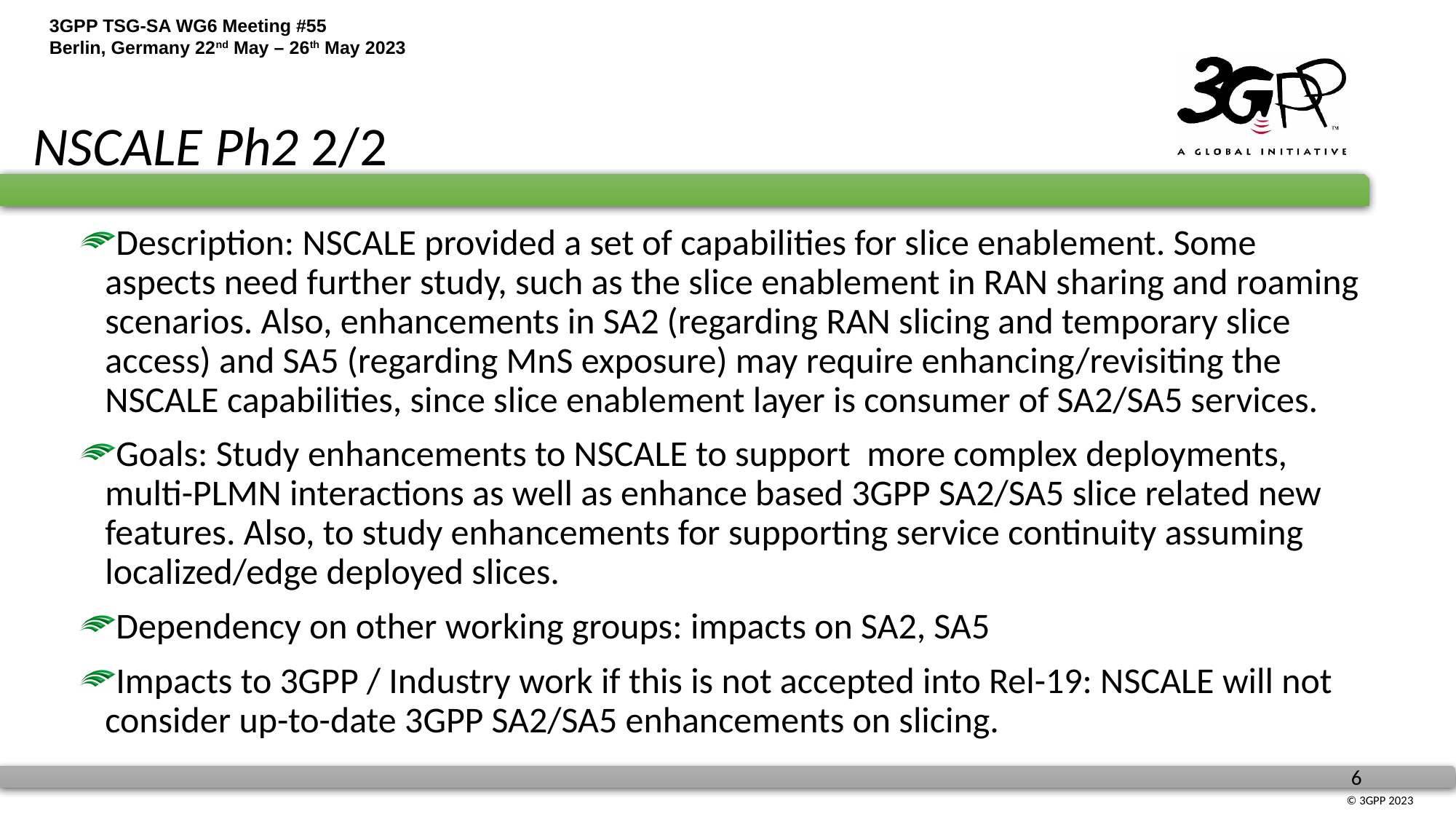

# NSCALE Ph2 2/2
Description: NSCALE provided a set of capabilities for slice enablement. Some aspects need further study, such as the slice enablement in RAN sharing and roaming scenarios. Also, enhancements in SA2 (regarding RAN slicing and temporary slice access) and SA5 (regarding MnS exposure) may require enhancing/revisiting the NSCALE capabilities, since slice enablement layer is consumer of SA2/SA5 services.
Goals: Study enhancements to NSCALE to support  more complex deployments, multi-PLMN interactions as well as enhance based 3GPP SA2/SA5 slice related new features. Also, to study enhancements for supporting service continuity assuming localized/edge deployed slices.
Dependency on other working groups: impacts on SA2, SA5
Impacts to 3GPP / Industry work if this is not accepted into Rel-19: NSCALE will not consider up-to-date 3GPP SA2/SA5 enhancements on slicing.